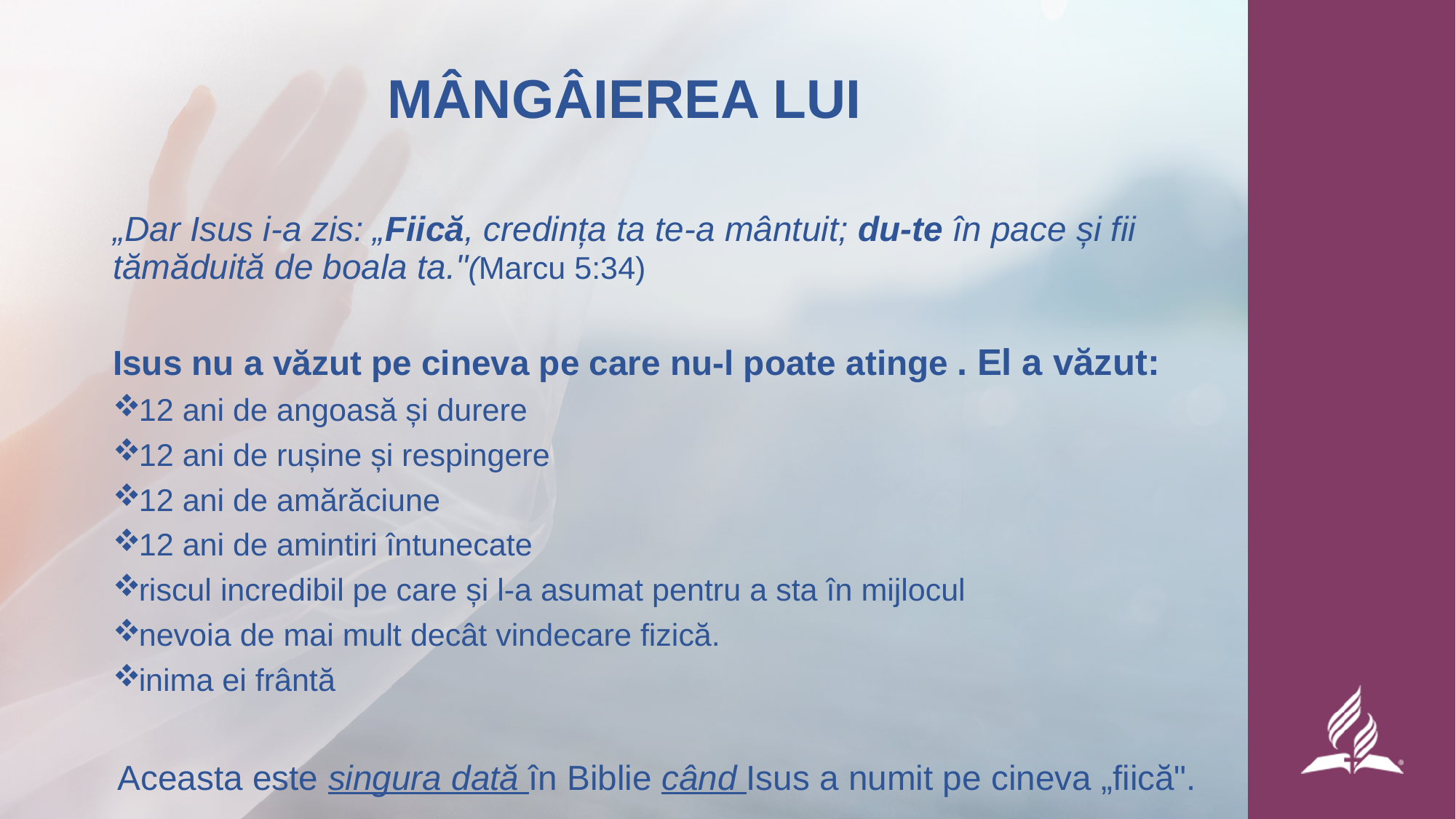

# MÂNGÂIEREA LUI

„Dar Isus i-a zis: „Fiică, credința ta te-a mântuit; du-te în pace și fii tămăduită de boala ta."(Marcu 5:34)

Isus nu a văzut pe cineva pe care nu-l poate atinge . El a văzut:
12 ani de angoasă și durere
12 ani de rușine și respingere
12 ani de amărăciune
12 ani de amintiri întunecate
riscul incredibil pe care și l-a asumat pentru a sta în mijlocul
nevoia de mai mult decât vindecare fizică.
inima ei frântă

Aceasta este singura dată în Biblie când Isus a numit pe cineva „fiică".